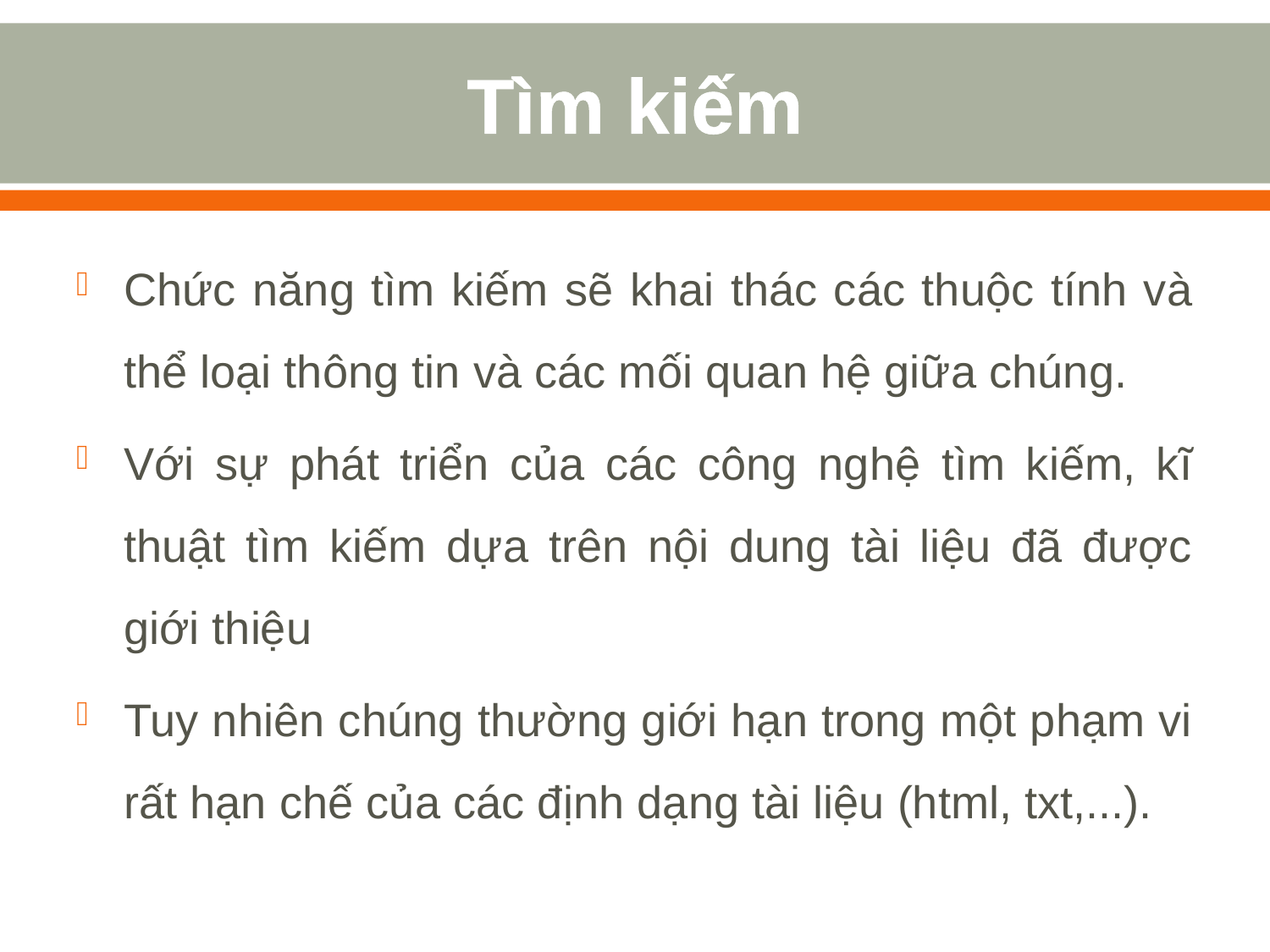

# Tìm kiếm
Chức năng tìm kiếm sẽ khai thác các thuộc tính và thể loại thông tin và các mối quan hệ giữa chúng.
Với sự phát triển của các công nghệ tìm kiếm, kĩ thuật tìm kiếm dựa trên nội dung tài liệu đã được giới thiệu
Tuy nhiên chúng thường giới hạn trong một phạm vi rất hạn chế của các định dạng tài liệu (html, txt,...).